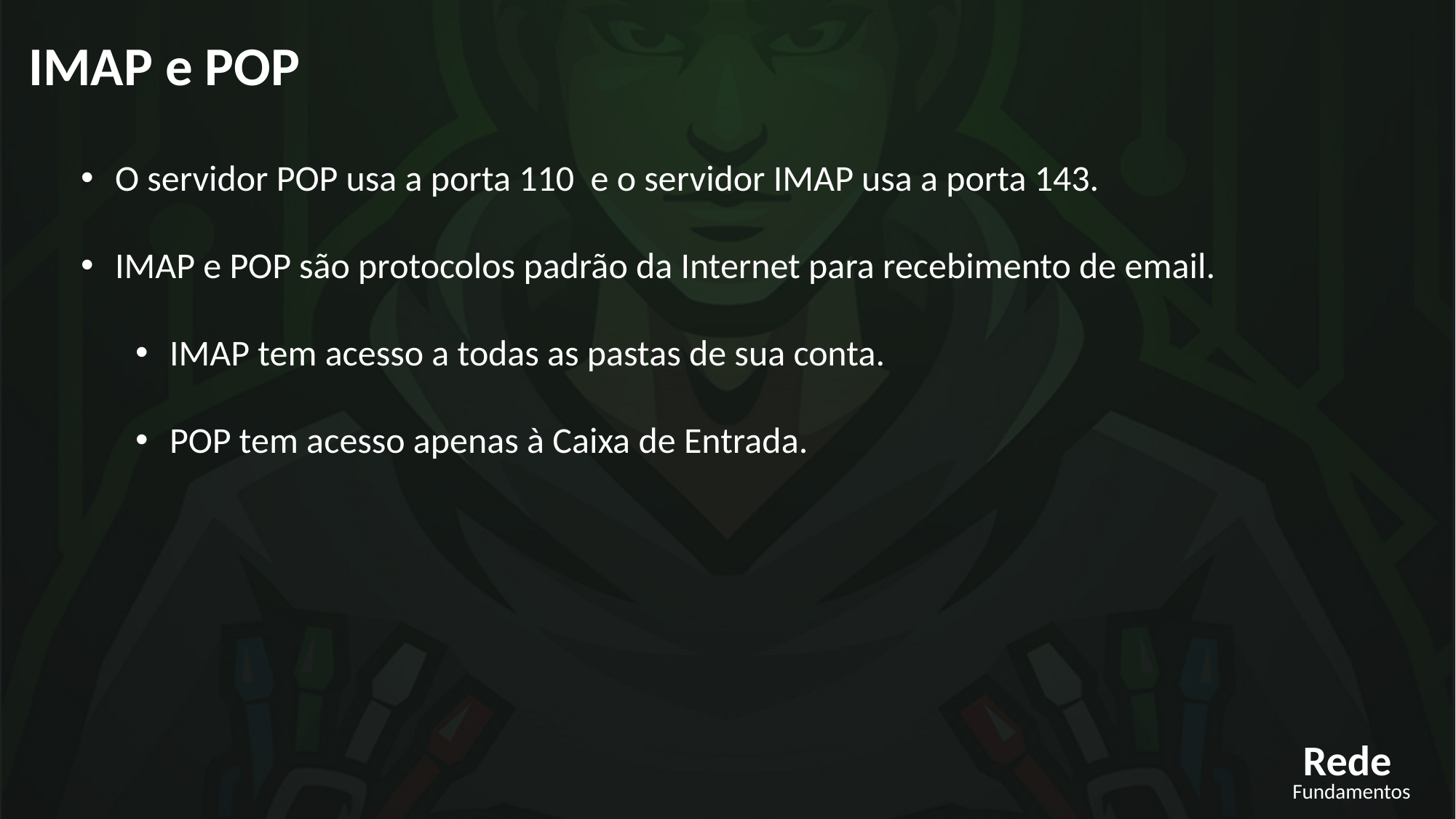

IMAP e POP
O servidor POP usa a porta 110  e o servidor IMAP usa a porta 143.

IMAP e POP são protocolos padrão da Internet para recebimento de email.

IMAP tem acesso a todas as pastas de sua conta.

POP tem acesso apenas à Caixa de Entrada.
Rede
Fundamentos